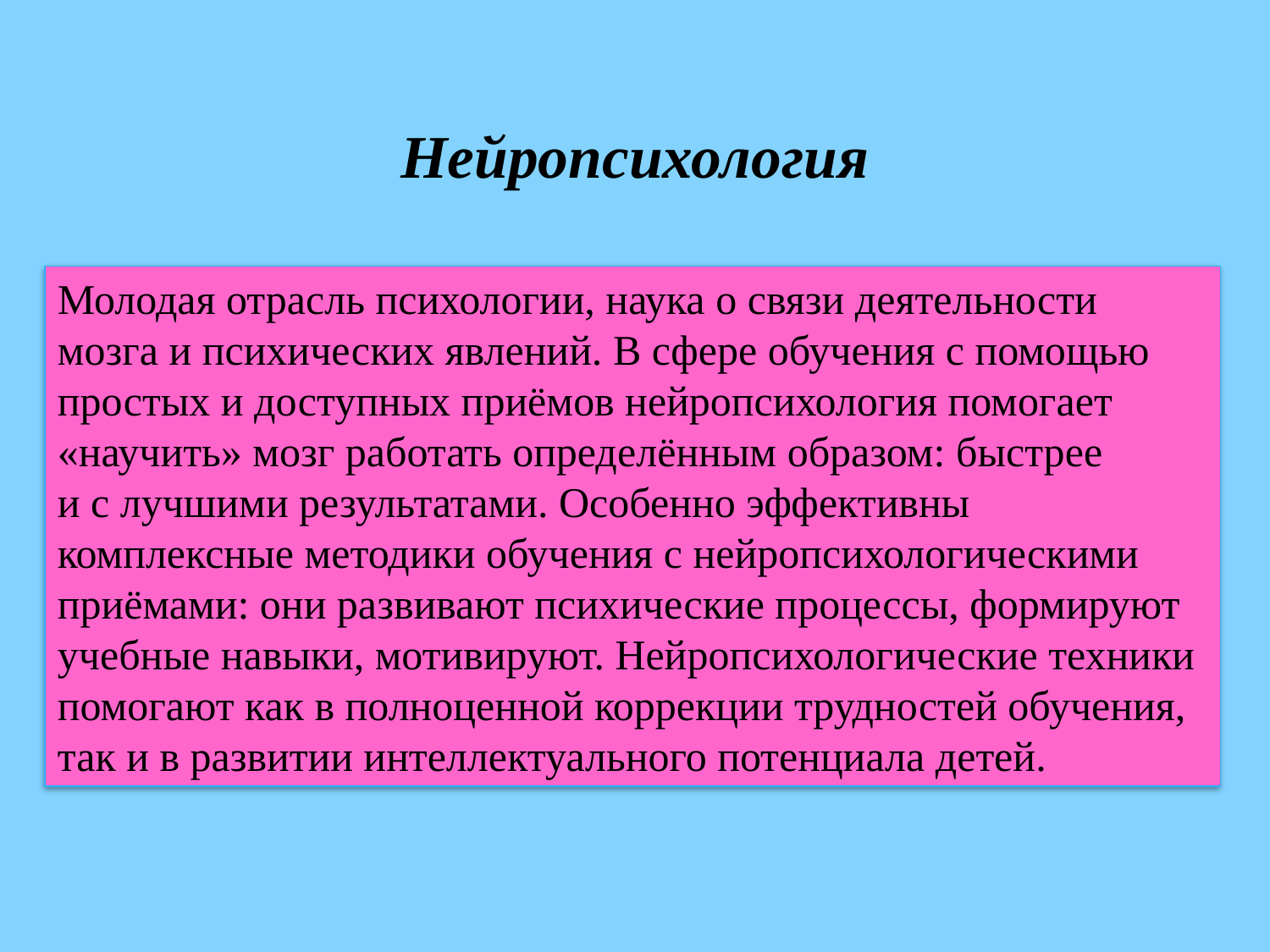

# Нейропсихология
Молодая отрасль психологии, наука о связи деятельности мозга и психических явлений. В сфере обучения с помощью простых и доступных приёмов нейропсихология помогает «научить» мозг работать определённым образом: быстрее и с лучшими результатами. Особенно эффективны комплексные методики обучения с нейропсихологическими приёмами: они развивают психические процессы, формируют учебные навыки, мотивируют. Нейропсихологические техники помогают как в полноценной коррекции трудностей обучения, так и в развитии интеллектуального потенциала детей.